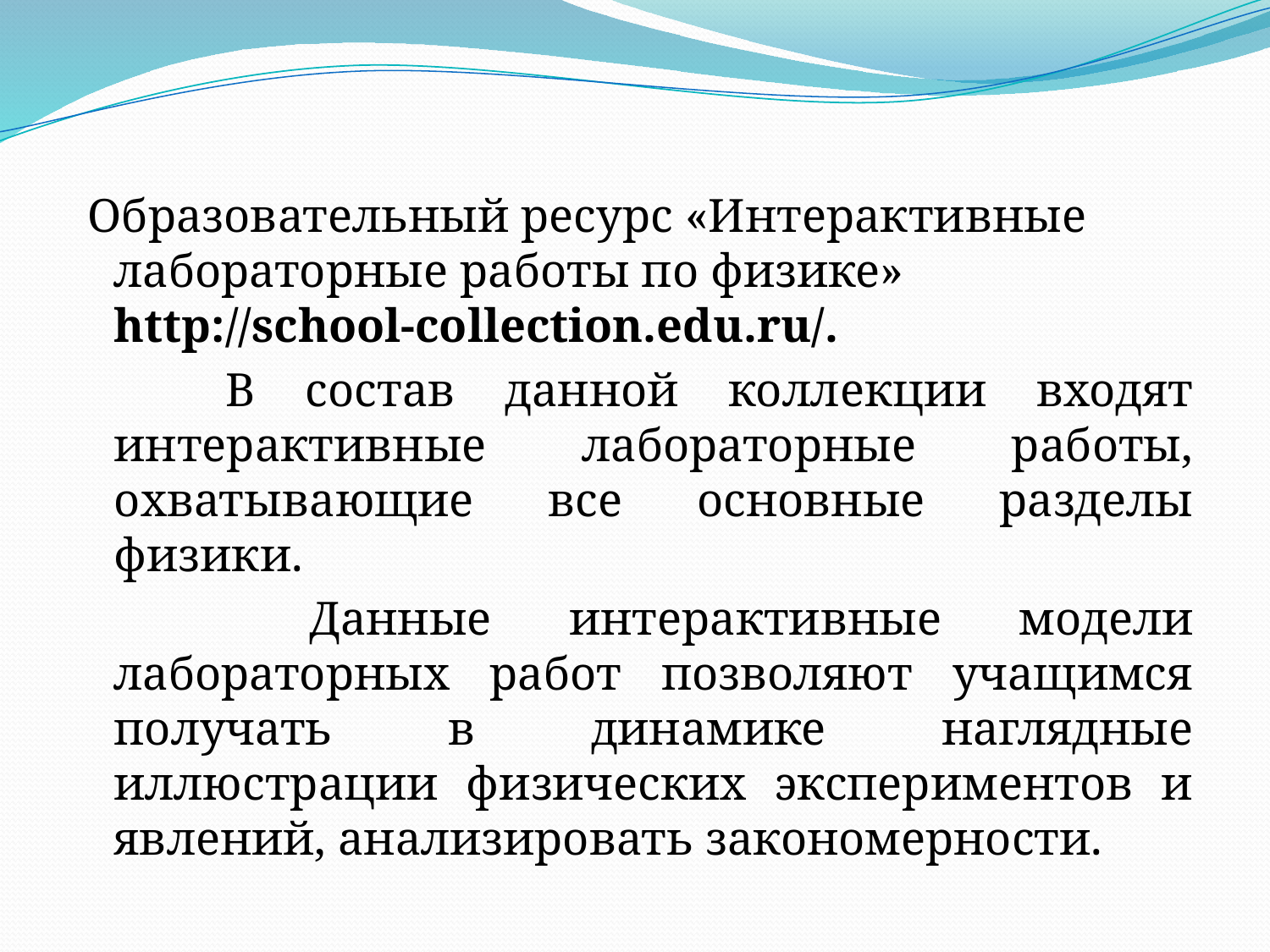

Образовательный ресурс «Интерактивные лабораторные работы по физике» http://school-collection.edu.ru/.
   В состав данной коллекции входят интерактивные лабораторные работы, охватывающие все основные разделы физики.
   Данные интерактивные модели лабораторных работ позволяют учащимся получать в динамике наглядные иллюстрации физических экспериментов и явлений, анализировать закономерности.